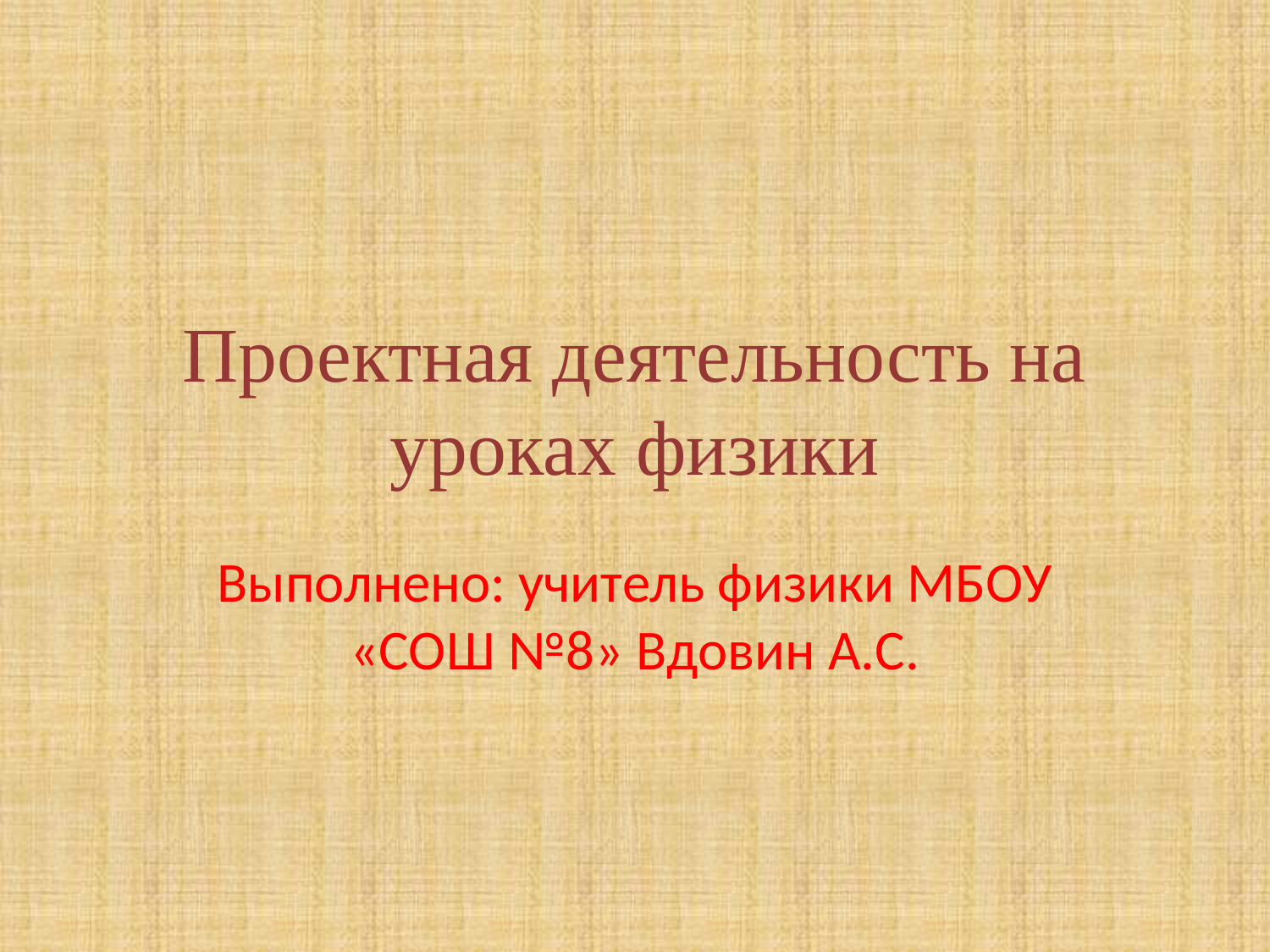

# Проектная деятельность на уроках физики
Выполнено: учитель физики МБОУ «СОШ №8» Вдовин А.С.